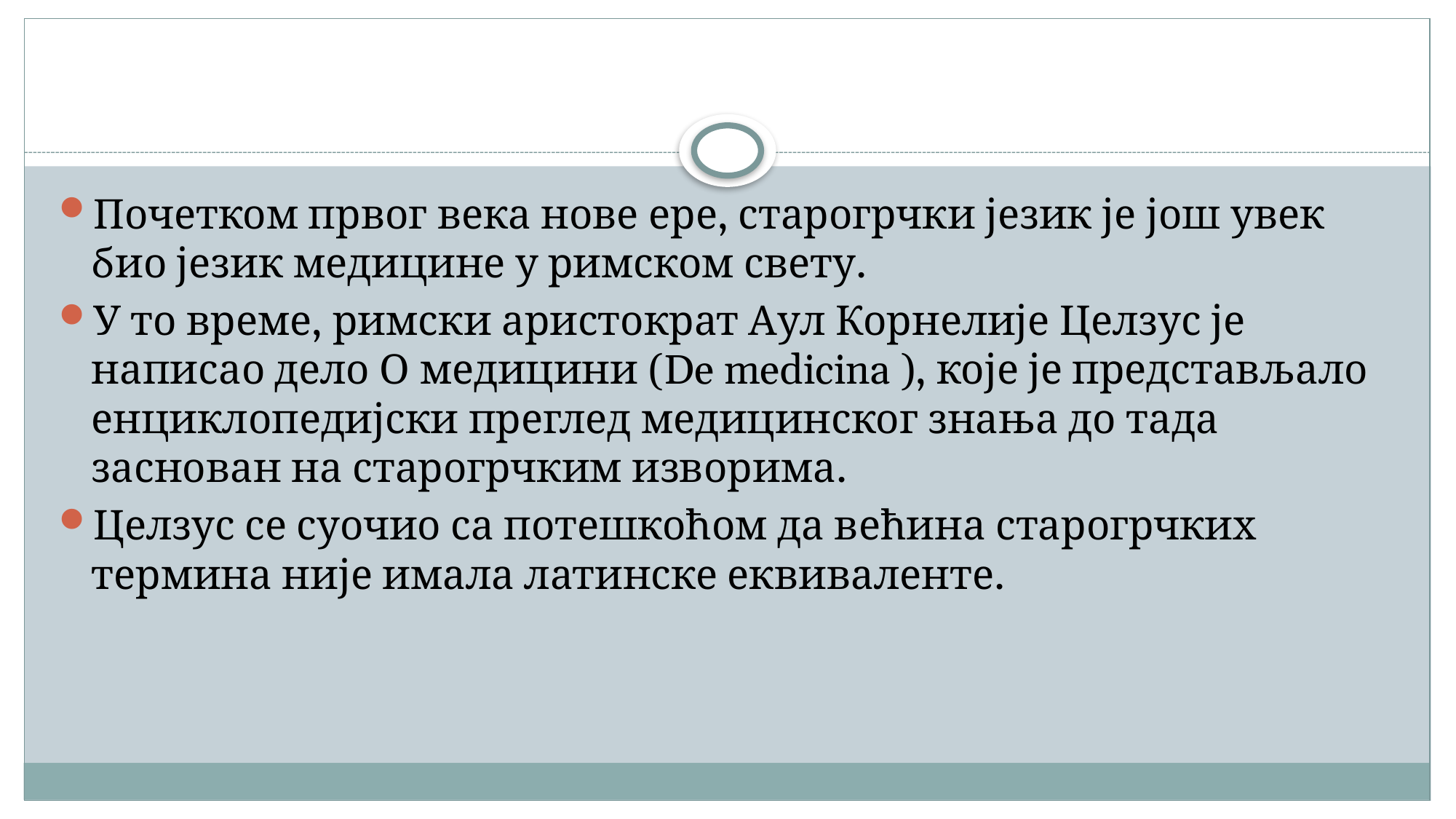

#
Почетком првог века нове ере, старогрчки језик је још увек био језик медицине у римском свету.
У то време, римски аристократ Аул Корнелије Целзус је написао дело О медицини (De medicina ), које је представљало енциклопедијски преглед медицинског знања до тада заснован на старогрчким изворима.
Целзус се суочио са потешкоћом да већина старогрчких термина није имала латинске еквиваленте.